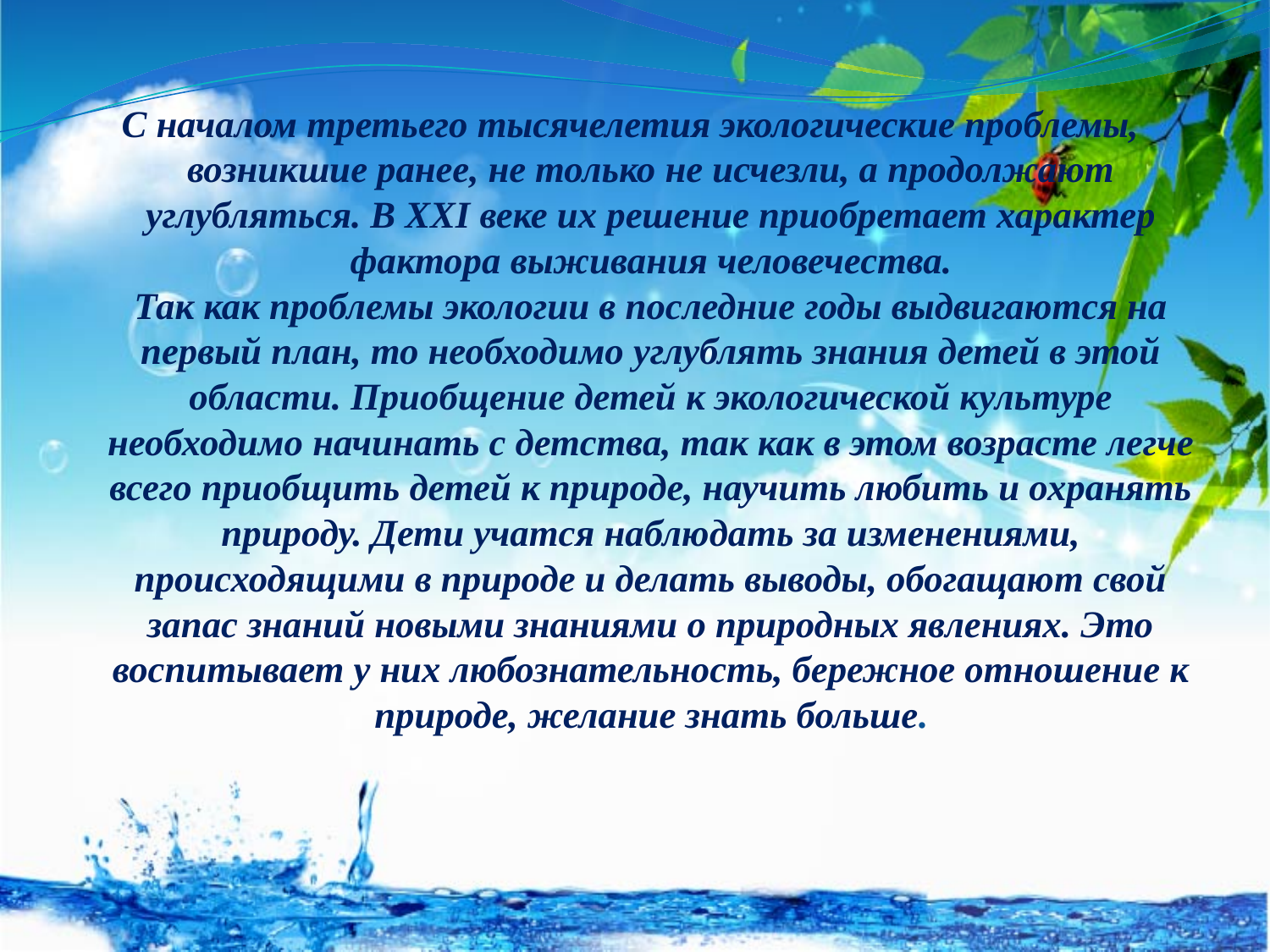

# С началом третьего тысячелетия экологические проблемы, возникшие ранее, не только не исчезли, а продолжают углубляться. В ХХI веке их решение приобретает характер фактора выживания человечества. Так как проблемы экологии в последние годы выдвигаются на первый план, то необходимо углублять знания детей в этой области. Приобщение детей к экологической культуре необходимо начинать с детства, так как в этом возрасте легче всего приобщить детей к природе, научить любить и охранять природу. Дети учатся наблюдать за изменениями, происходящими в природе и делать выводы, обогащают свой запас знаний новыми знаниями о природных явлениях. Это воспитывает у них любознательность, бережное отношение к природе, желание знать больше.